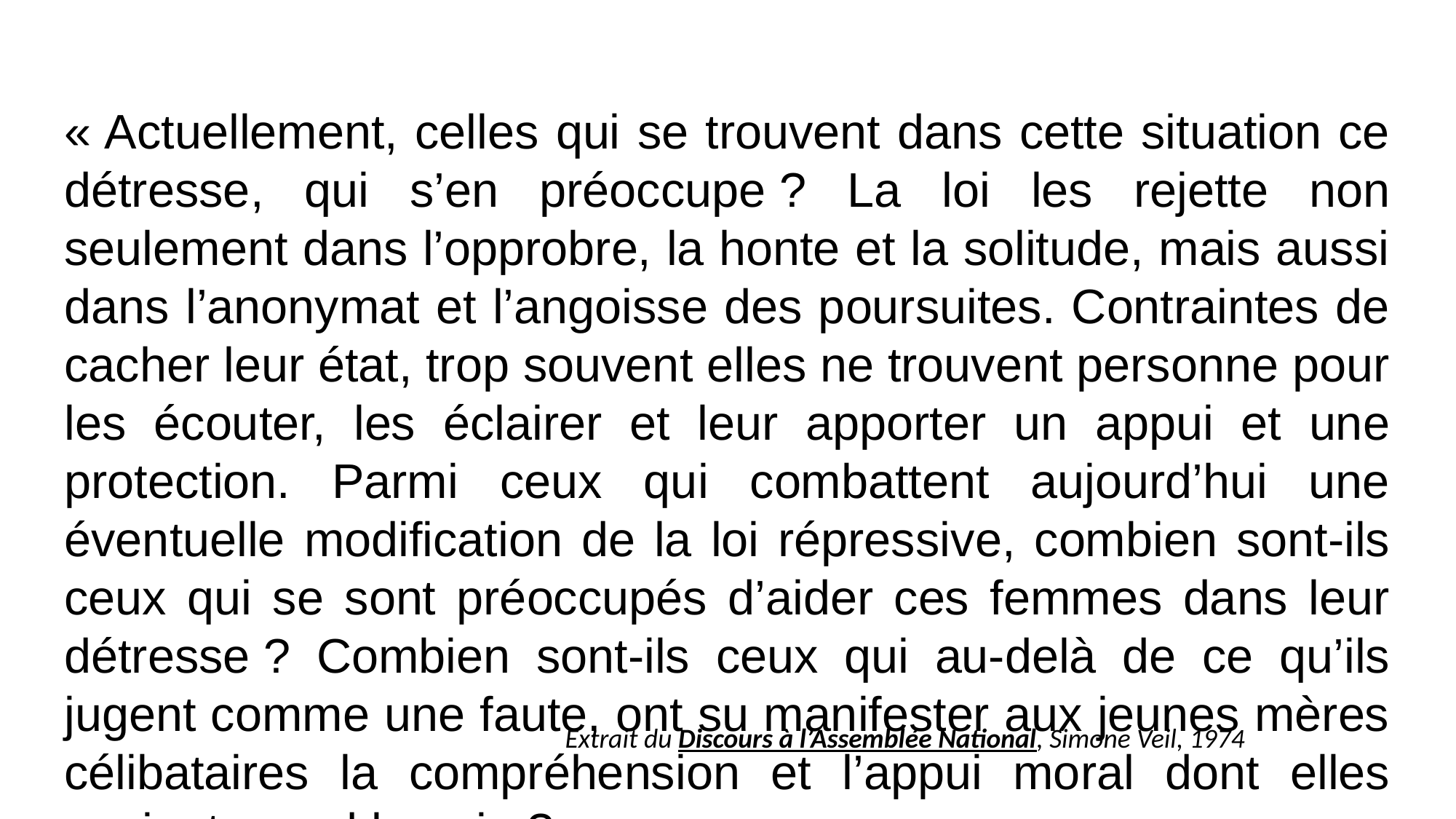

« Actuellement, celles qui se trouvent dans cette situation ce détresse, qui s’en préoccupe ? La loi les rejette non seulement dans l’opprobre, la honte et la solitude, mais aussi dans l’anonymat et l’angoisse des poursuites. Contraintes de cacher leur état, trop souvent elles ne trouvent personne pour les écouter, les éclairer et leur apporter un appui et une protection. Parmi ceux qui combattent aujourd’hui une éventuelle modification de la loi répressive, combien sont-ils ceux qui se sont préoccupés d’aider ces femmes dans leur détresse ? Combien sont-ils ceux qui au-delà de ce qu’ils jugent comme une faute, ont su manifester aux jeunes mères célibataires la compréhension et l’appui moral dont elles avaient grand besoin ? »
Extrait du Discours à l’Assemblée National, Simone Veil, 1974